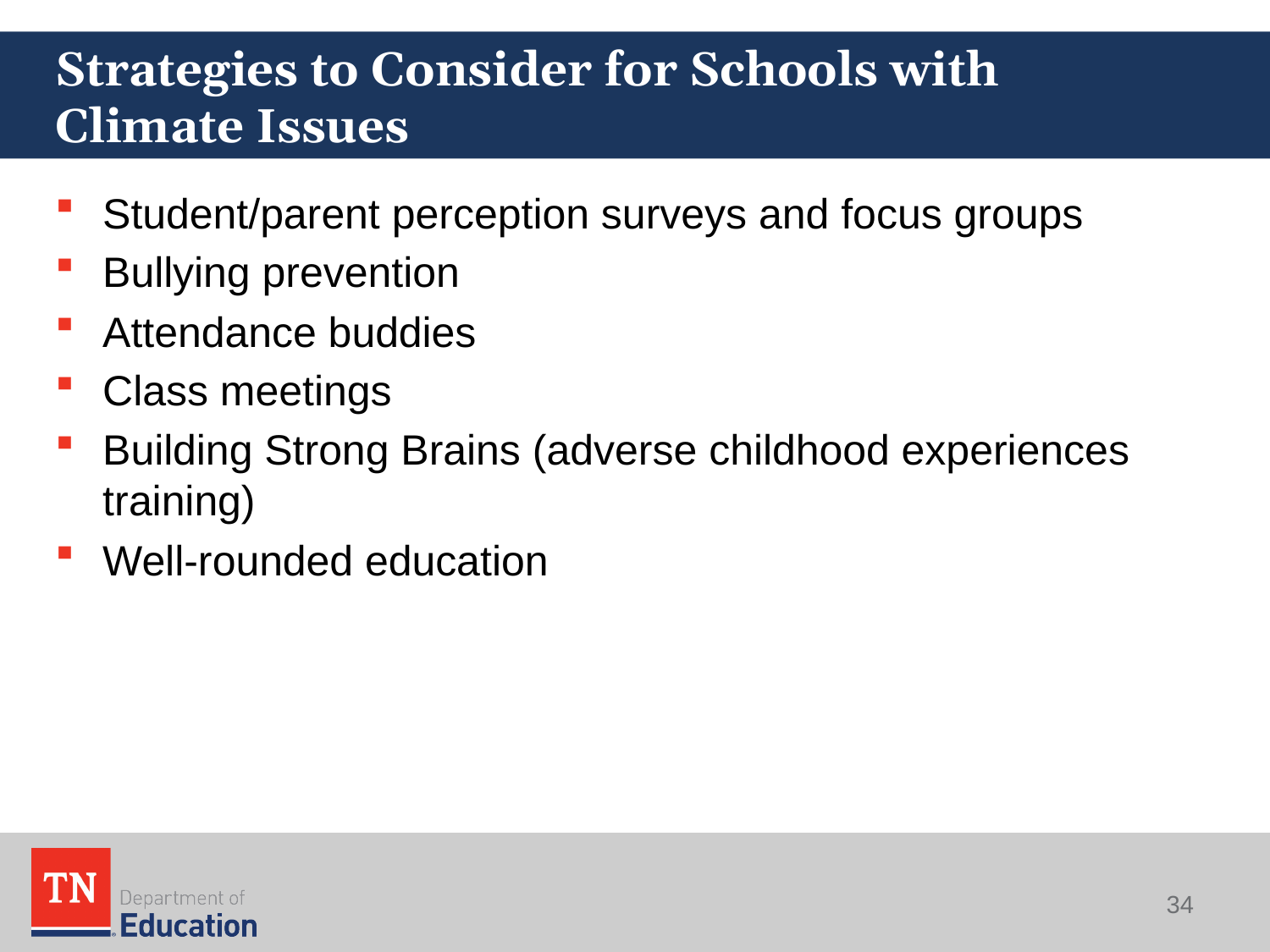

# Strategies to Consider for Schools with Climate Issues
Student/parent perception surveys and focus groups
Bullying prevention
Attendance buddies
Class meetings
Building Strong Brains (adverse childhood experiences training)
Well-rounded education

34